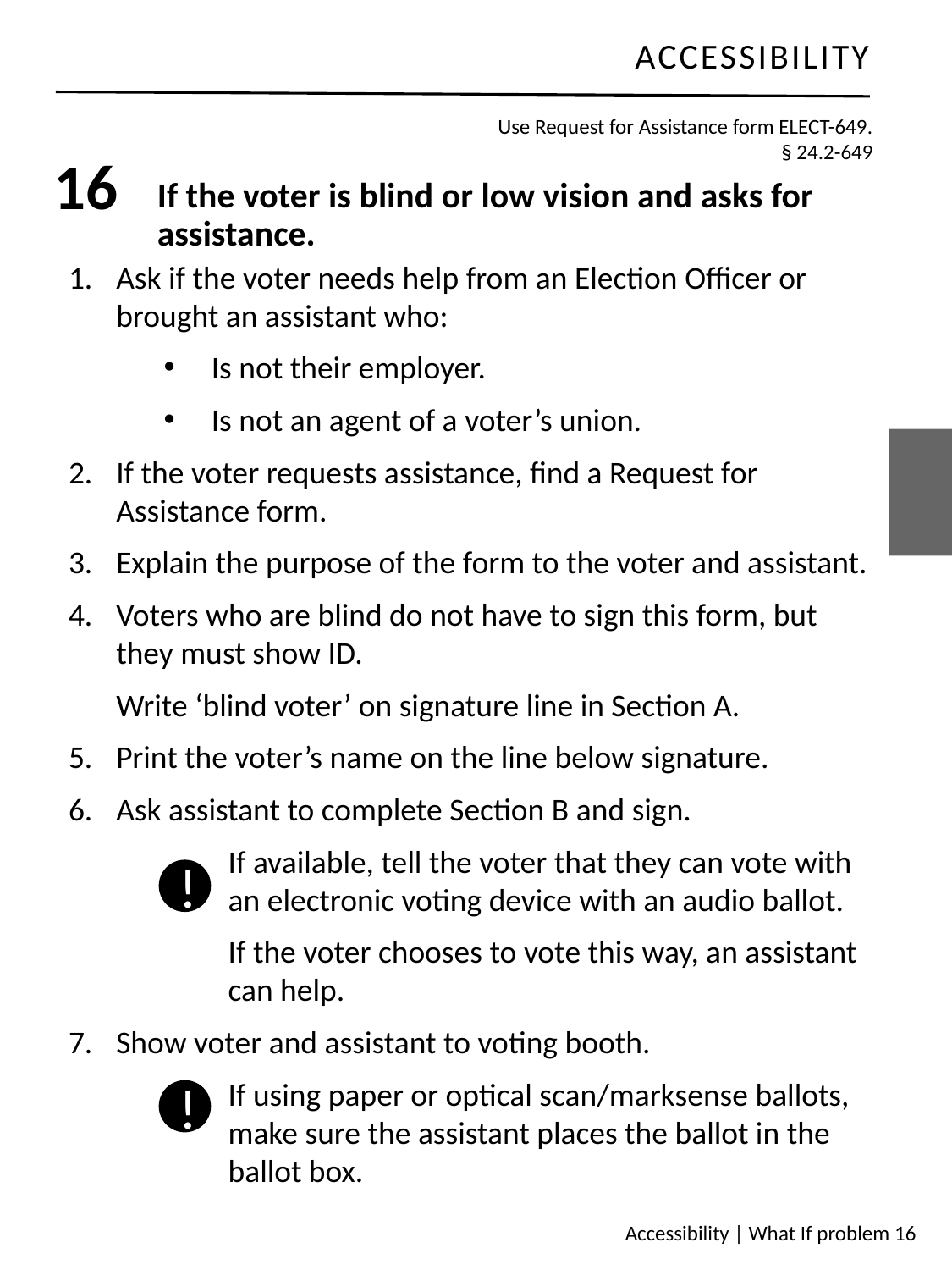

Use Request for Assistance form ELECT-649.
§ 24.2-649
16
If the voter is blind or low vision and asks for assistance.
Ask if the voter needs help from an Election Officer or brought an assistant who:
Is not their employer.
Is not an agent of a voter’s union.
If the voter requests assistance, find a Request for Assistance form.
Explain the purpose of the form to the voter and assistant.
Voters who are blind do not have to sign this form, but they must show ID.
Write ‘blind voter’ on signature line in Section A.
Print the voter’s name on the line below signature.
Ask assistant to complete Section B and sign.
If available, tell the voter that they can vote with an electronic voting device with an audio ballot.
If the voter chooses to vote this way, an assistant can help.
Show voter and assistant to voting booth.
If using paper or optical scan/marksense ballots, make sure the assistant places the ballot in the ballot box.
!
!
Accessibility | What If problem 16